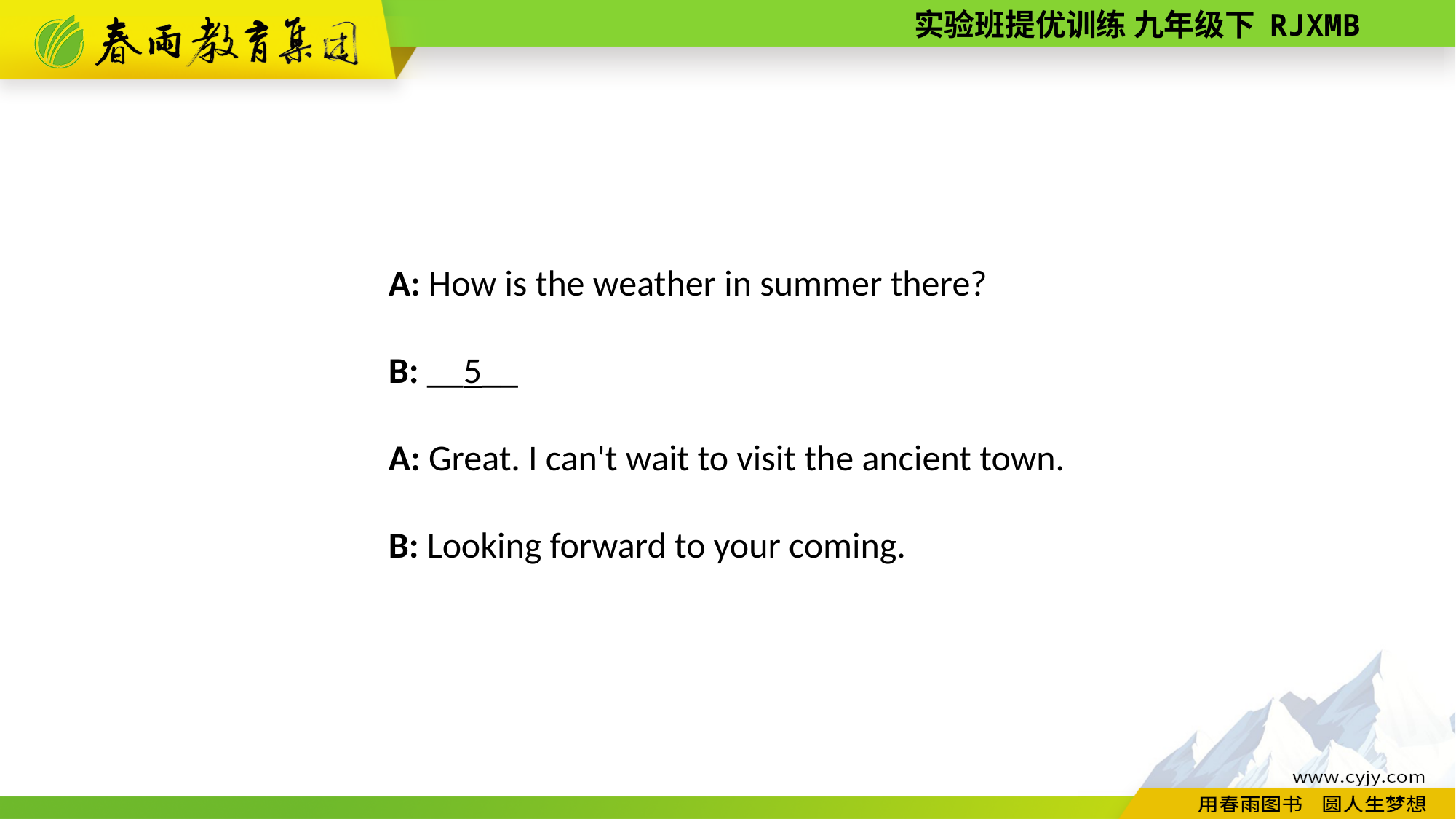

A: How is the weather in summer there?
B: __5__
A: Great. I can't wait to visit the ancient town.
B: Looking forward to your coming.